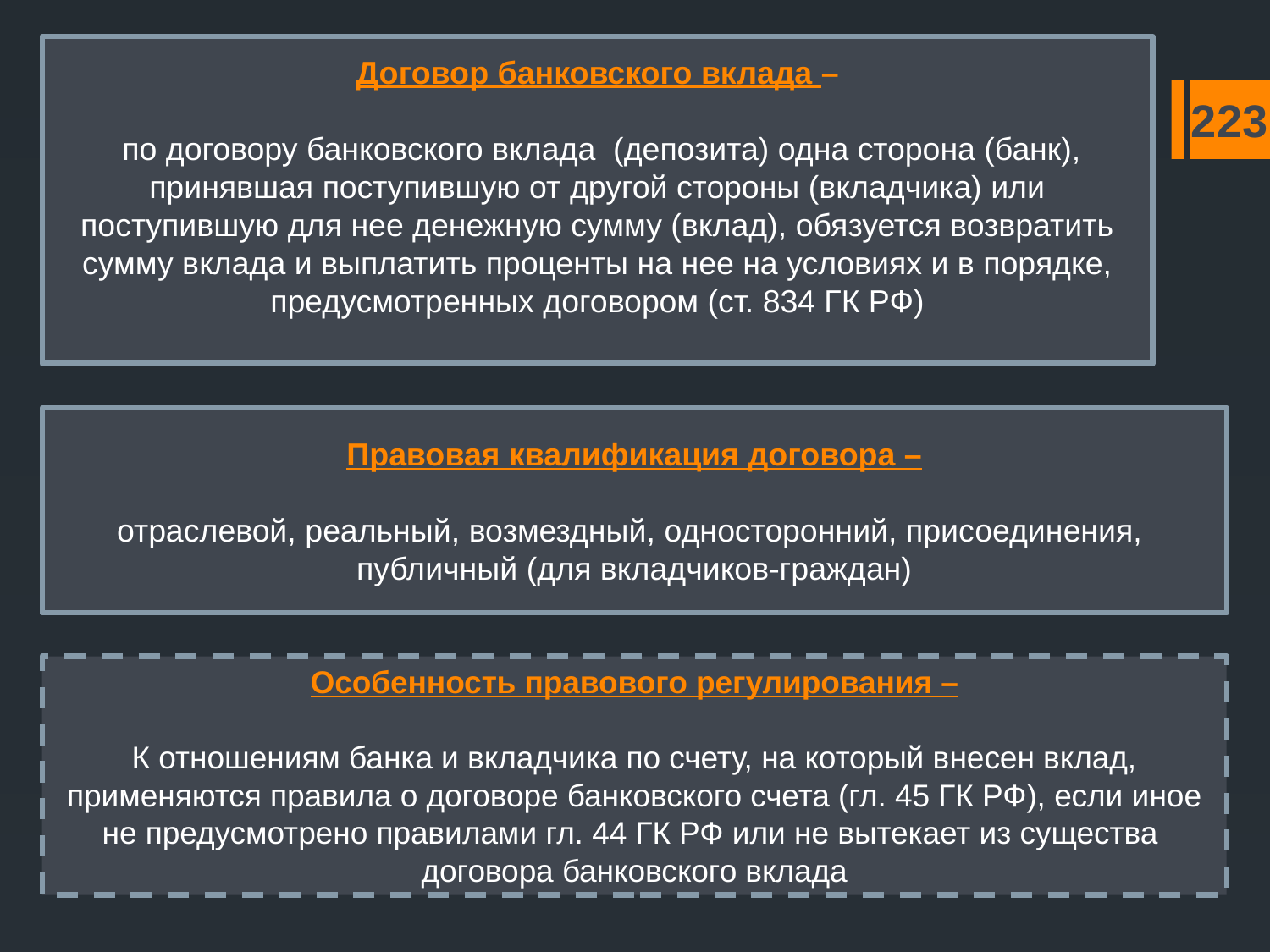

# Договор банковского вклада – по договору банковского вклада  (депозита) одна сторона (банк), принявшая поступившую от другой стороны (вкладчика) или поступившую для нее денежную сумму (вклад), обязуется возвратить сумму вклада и выплатить проценты на нее на условиях и в порядке, предусмотренных договором (ст. 834 ГК РФ)
223
Правовая квалификация договора –

отраслевой, реальный, возмездный, односторонний, присоединения,
публичный (для вкладчиков-граждан)
Особенность правового регулирования –

К отношениям банка и вкладчика по счету, на который внесен вклад, применяются правила о договоре банковского счета (гл. 45 ГК РФ), если иное не предусмотрено правилами гл. 44 ГК РФ или не вытекает из существа  договора банковского вклада